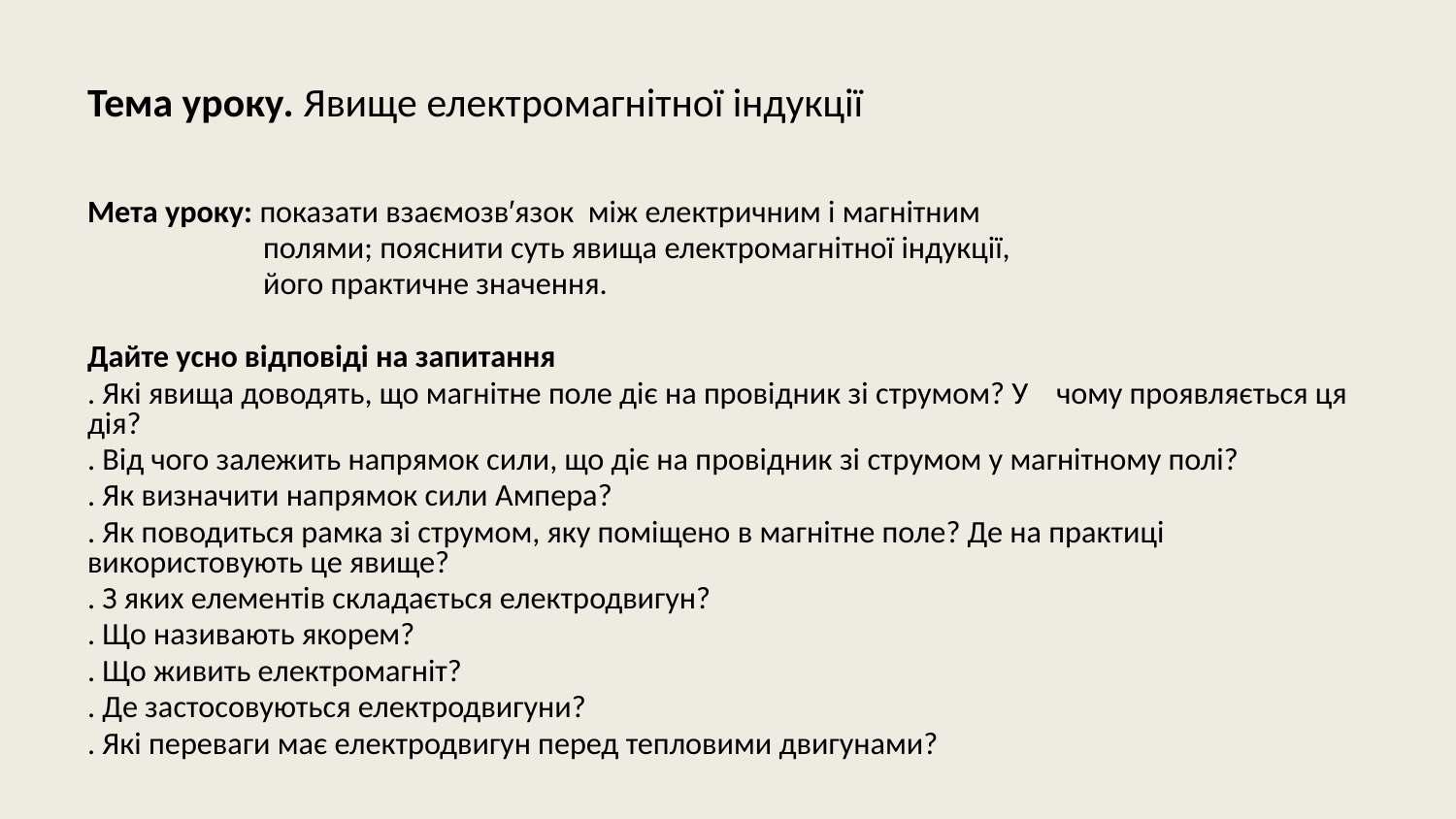

# Тема уроку. Явище електромагнітної індукції
Мета уроку: показати взаємозв′язок  між електричним і магнітним
                         полями; пояснити суть явища електромагнітної індукції,
                         його практичне значення.

Дайте усно відповіді на запитання
. Які явища доводять, що магнітне поле діє на провідник зі струмом? У    чому проявляється ця дія?
. Від чого залежить напрямок сили, що діє на провідник зі струмом у магнітному полі?
. Як визначити напрямок сили Ампера?
. Як поводиться рамка зі струмом, яку поміщено в магнітне поле? Де на практиці використовують це явище?
. З яких елементів складається електродвигун?
. Що називають якорем?
. Що живить електромагніт?
. Де застосовуються електродвигуни?
. Які переваги має електродвигун перед тепловими двигунами?